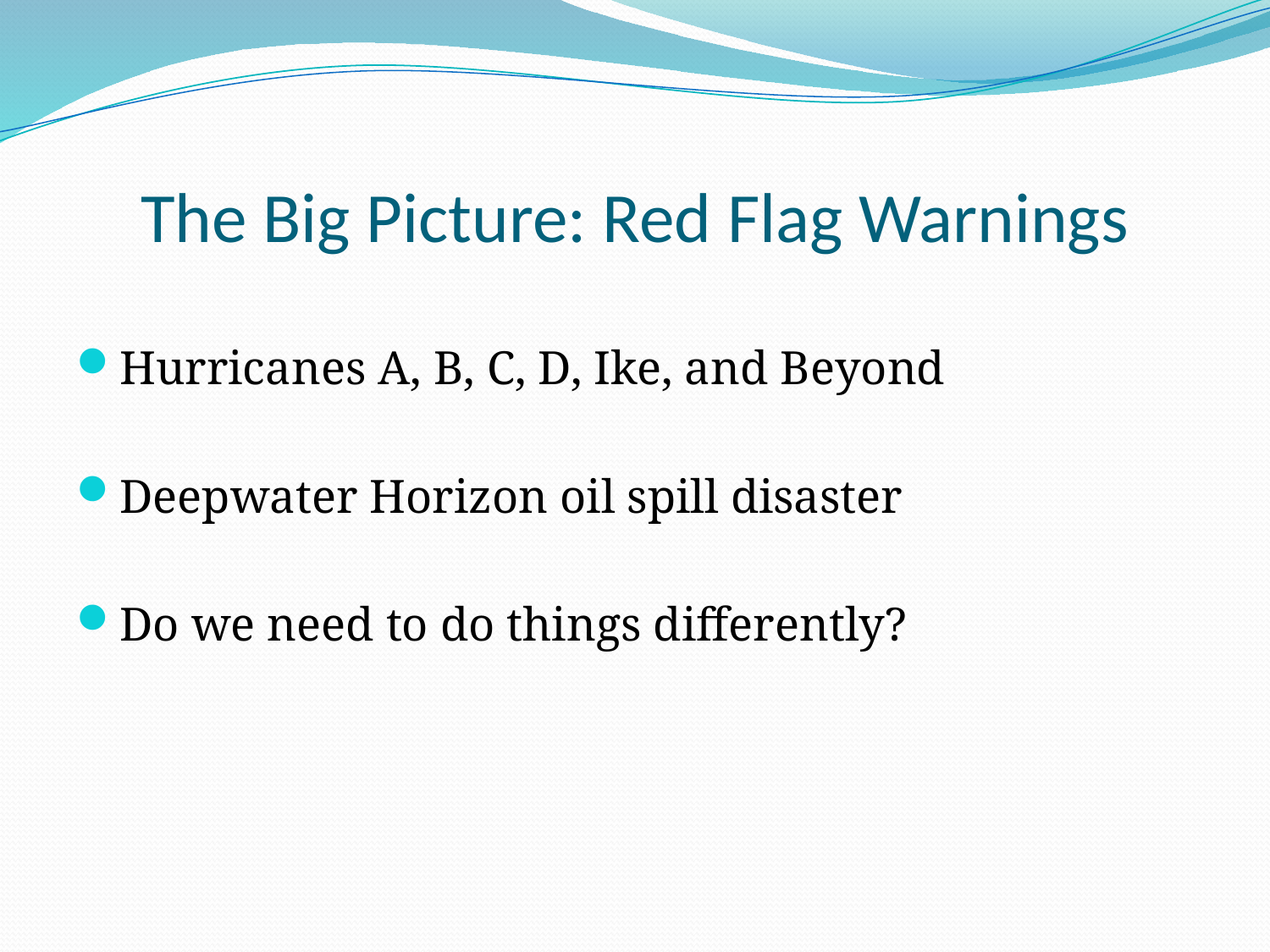

# The Big Picture: Red Flag Warnings

Hurricanes A, B, C, D, Ike, and Beyond

Deepwater Horizon oil spill disaster

Do we need to do things differently?